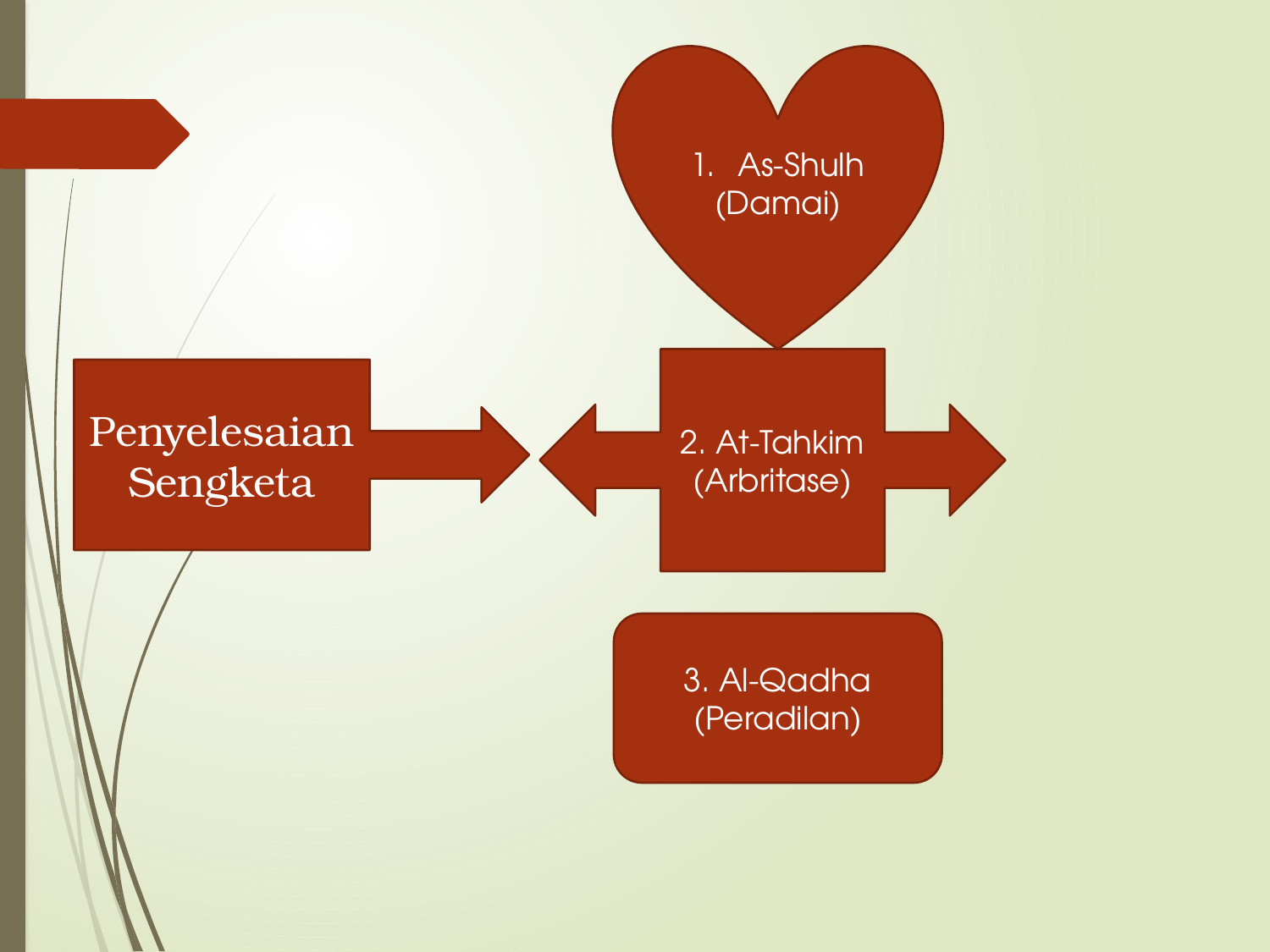

As-Shulh
(Damai)
2. At-Tahkim
(Arbritase)
Penyelesaian Sengketa
3. Al-Qadha
(Peradilan)